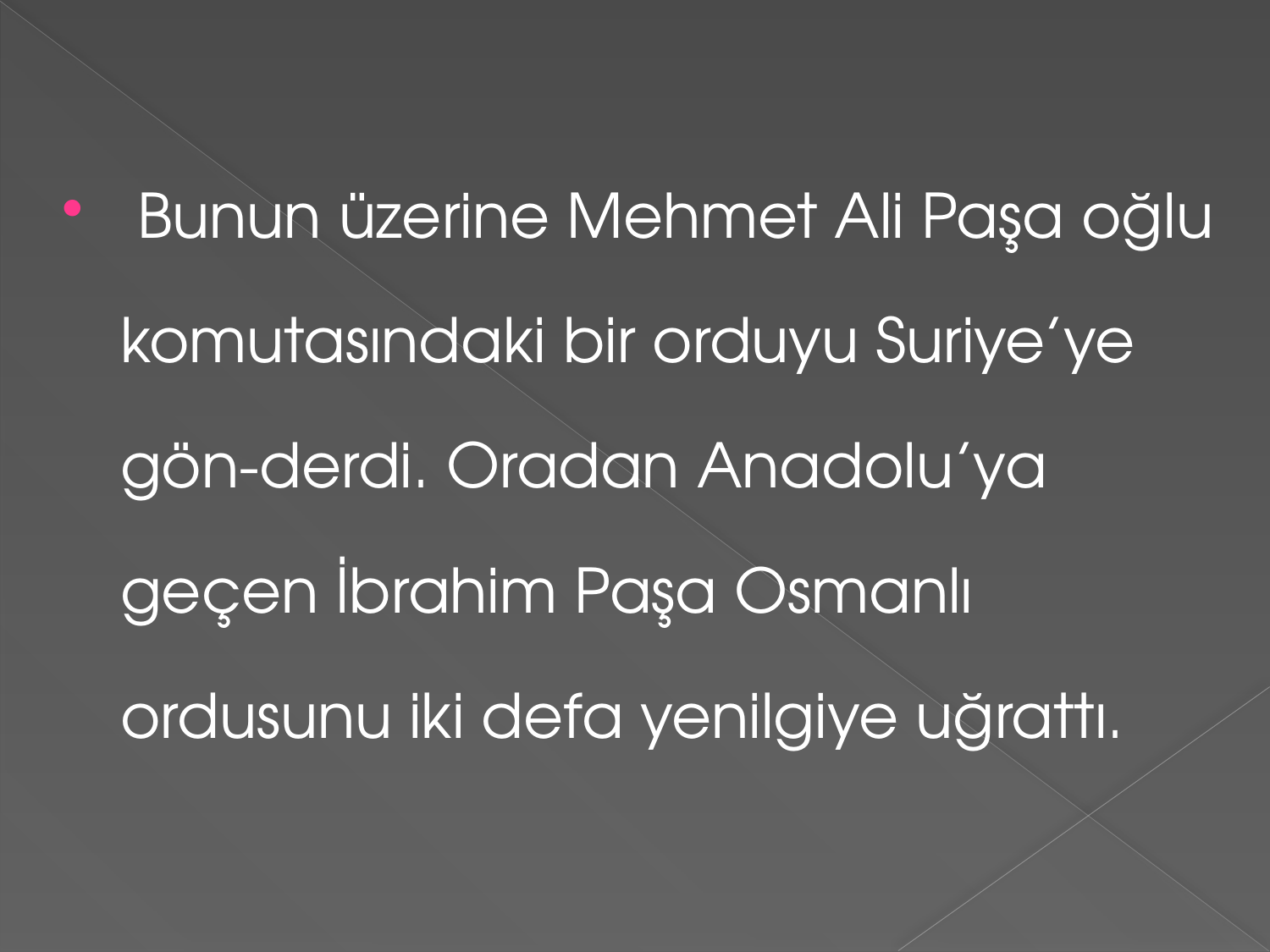

Bunun üzerine Mehmet Ali Paşa oğlu komutasındaki bir orduyu Suriye’ye gön-derdi. Oradan Anadolu’ya geçen İbrahim Paşa Osmanlı ordusunu iki defa yenilgiye uğrattı.